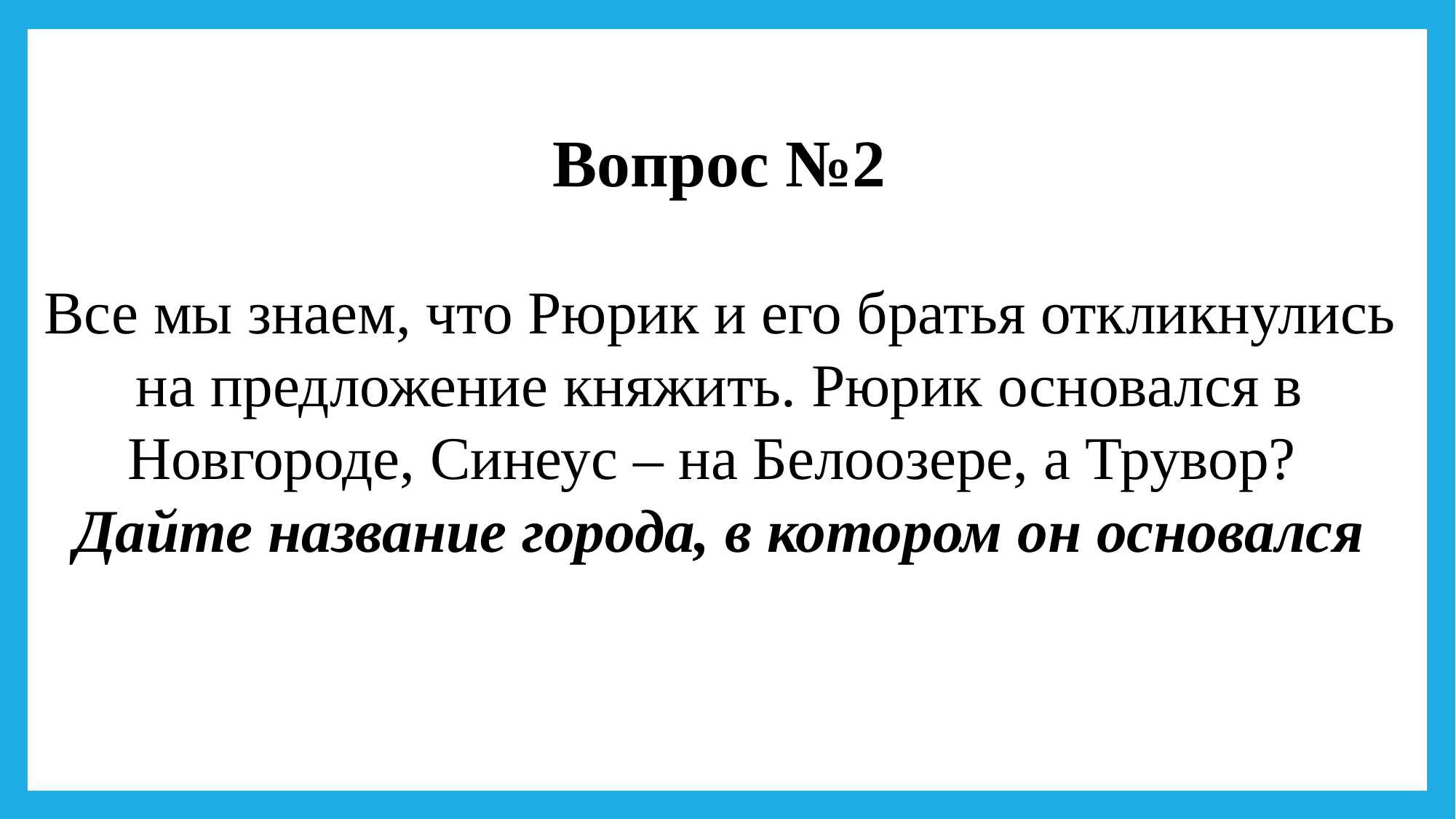

Вопрос №2

Все мы знаем, что Рюрик и его братья откликнулись на предложение княжить. Рюрик основался в Новгороде, Синеус – на Белоозере, а Трувор?
Дайте название города, в котором он основался